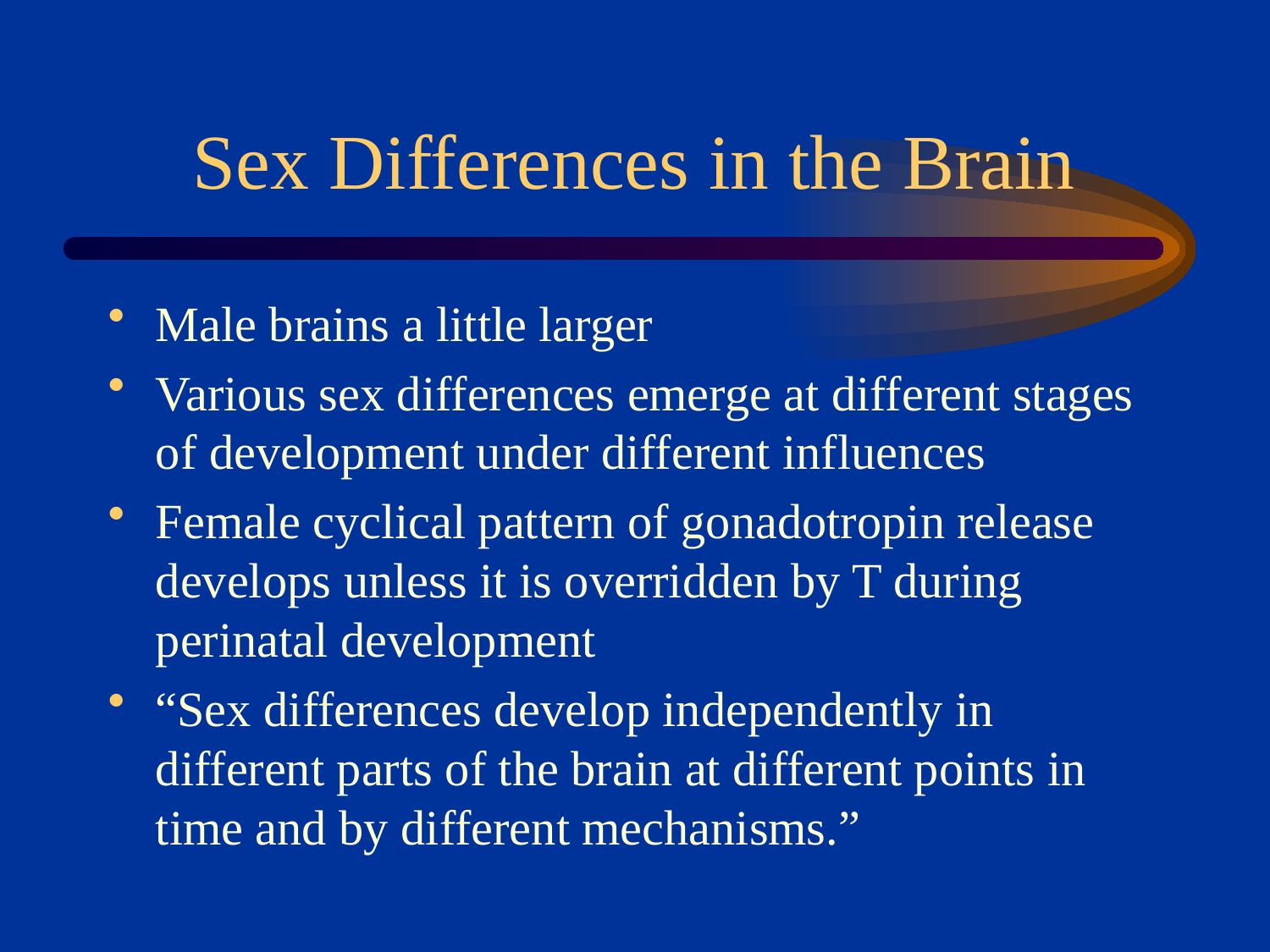

# Sex Differences in the Brain
Male brains a little larger
Various sex differences emerge at different stages of development under different influences
Female cyclical pattern of gonadotropin release develops unless it is overridden by T during perinatal development
“Sex differences develop independently in different parts of the brain at different points in time and by different mechanisms.”